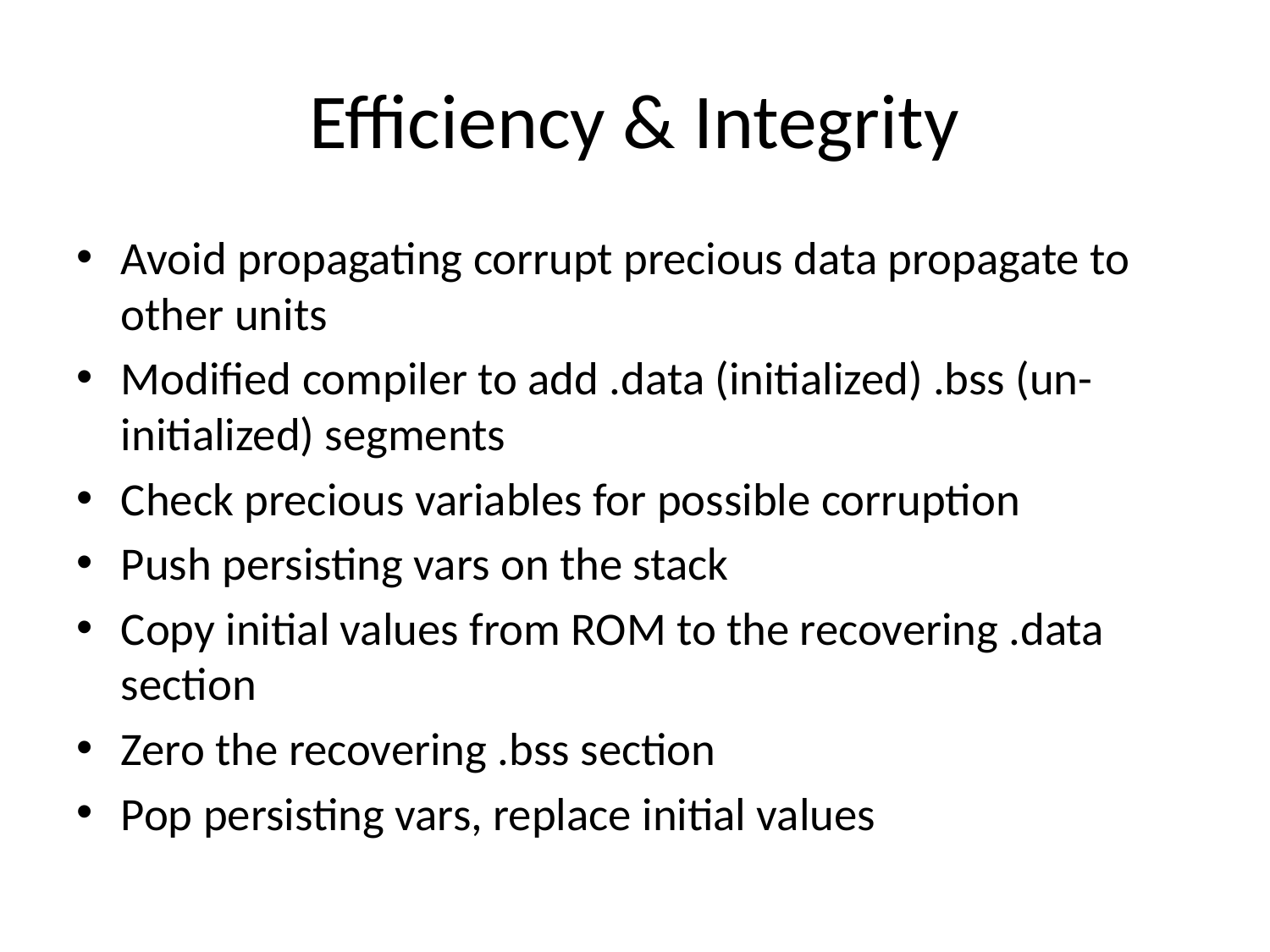

# Efficiency & Integrity
Avoid propagating corrupt precious data propagate to other units
Modified compiler to add .data (initialized) .bss (un-initialized) segments
Check precious variables for possible corruption
Push persisting vars on the stack
Copy initial values from ROM to the recovering .data section
Zero the recovering .bss section
Pop persisting vars, replace initial values